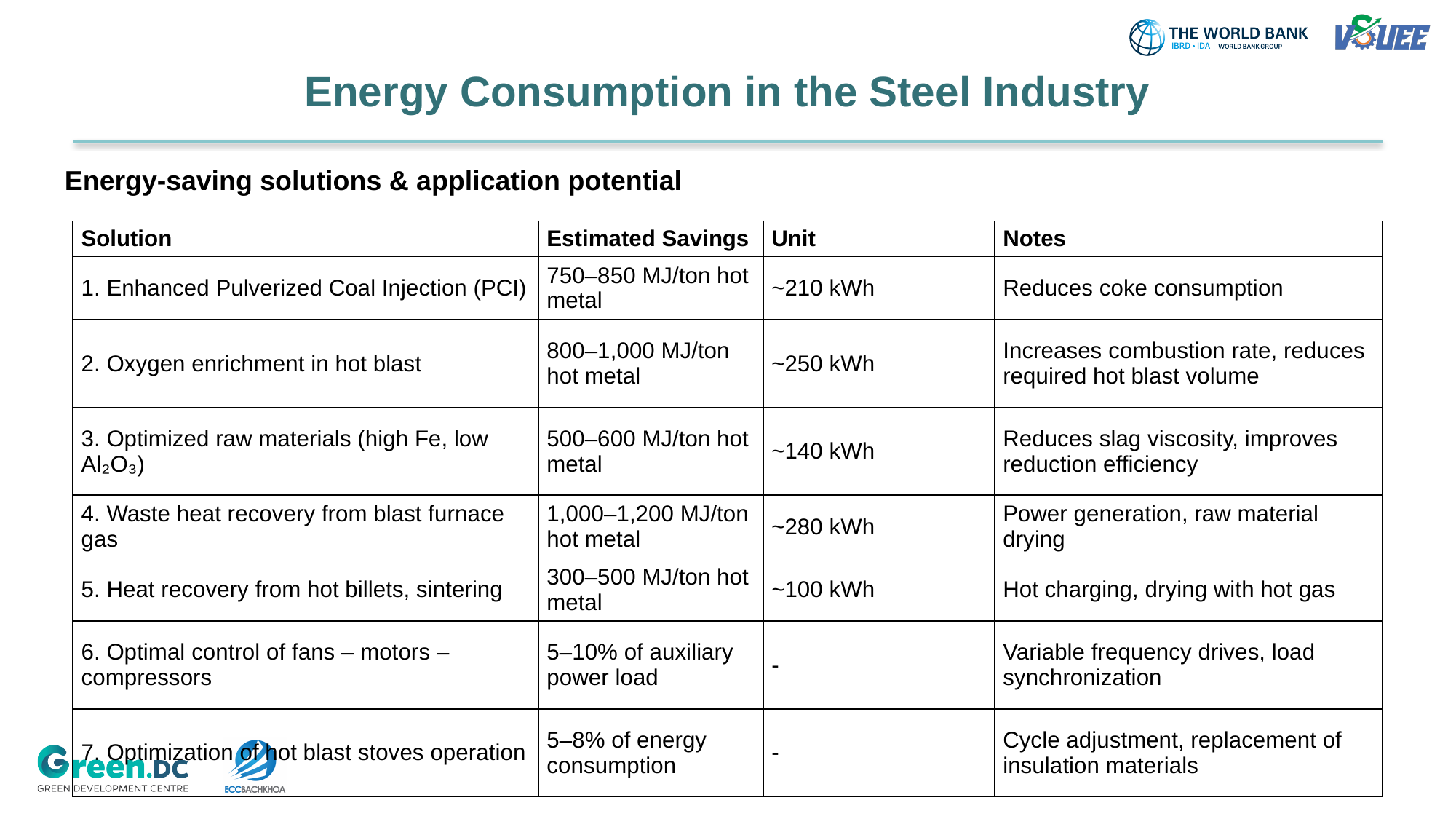

# Energy Consumption in the Steel Industry
Energy-saving solutions & application potential
| Solution | Estimated Savings | Unit | Notes |
| --- | --- | --- | --- |
| 1. Enhanced Pulverized Coal Injection (PCI) | 750–850 MJ/ton hot metal | ~210 kWh | Reduces coke consumption |
| 2. Oxygen enrichment in hot blast | 800–1,000 MJ/ton hot metal | ~250 kWh | Increases combustion rate, reduces required hot blast volume |
| 3. Optimized raw materials (high Fe, low Al₂O₃) | 500–600 MJ/ton hot metal | ~140 kWh | Reduces slag viscosity, improves reduction efficiency |
| 4. Waste heat recovery from blast furnace gas | 1,000–1,200 MJ/ton hot metal | ~280 kWh | Power generation, raw material drying |
| 5. Heat recovery from hot billets, sintering | 300–500 MJ/ton hot metal | ~100 kWh | Hot charging, drying with hot gas |
| 6. Optimal control of fans – motors – compressors | 5–10% of auxiliary power load | - | Variable frequency drives, load synchronization |
| 7. Optimization of hot blast stoves operation | 5–8% of energy consumption | - | Cycle adjustment, replacement of insulation materials |